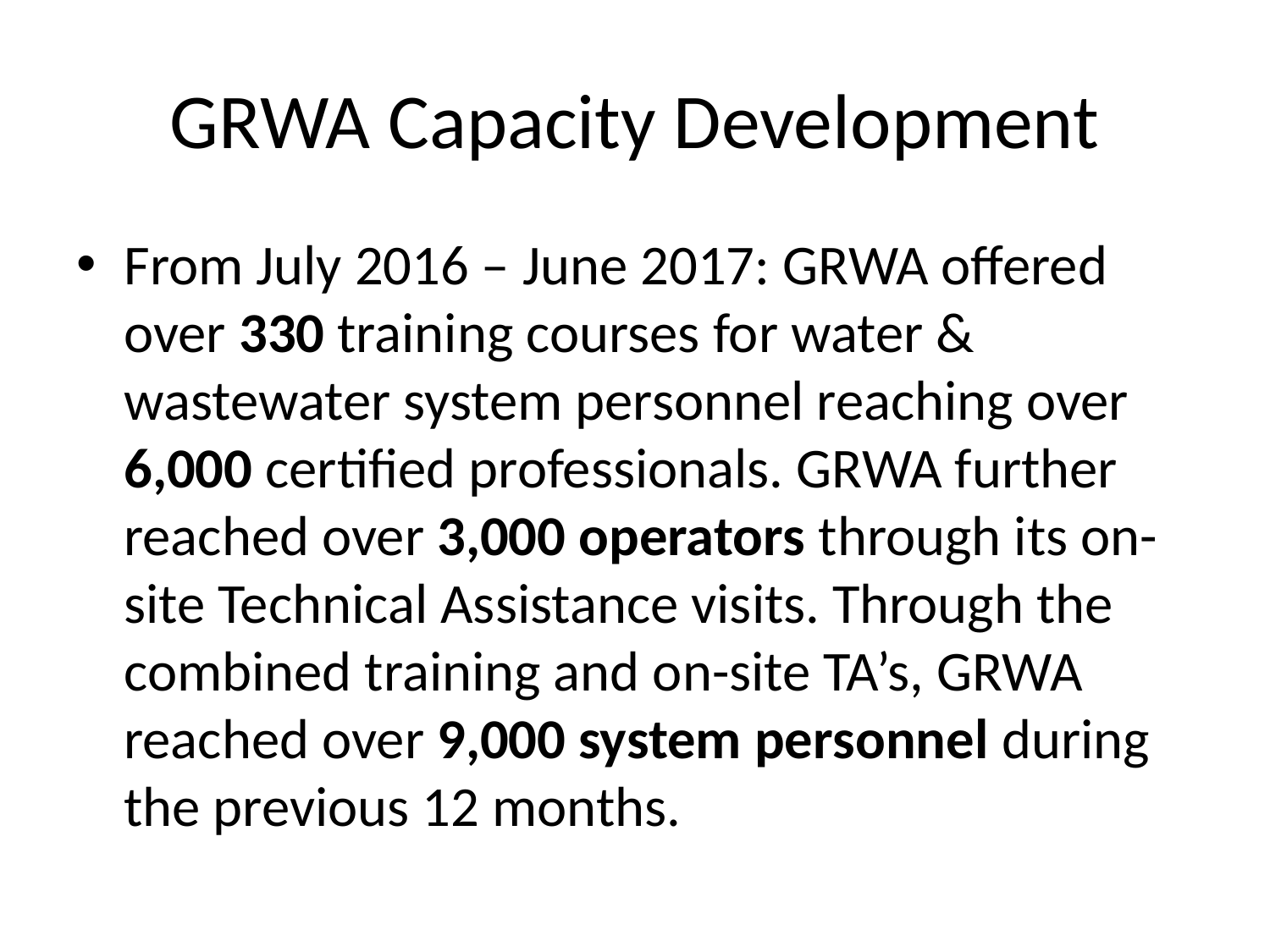

# GRWA Capacity Development
From July 2016 – June 2017: GRWA offered over 330 training courses for water & wastewater system personnel reaching over 6,000 certified professionals. GRWA further reached over 3,000 operators through its on-site Technical Assistance visits. Through the combined training and on-site TA’s, GRWA reached over 9,000 system personnel during the previous 12 months.